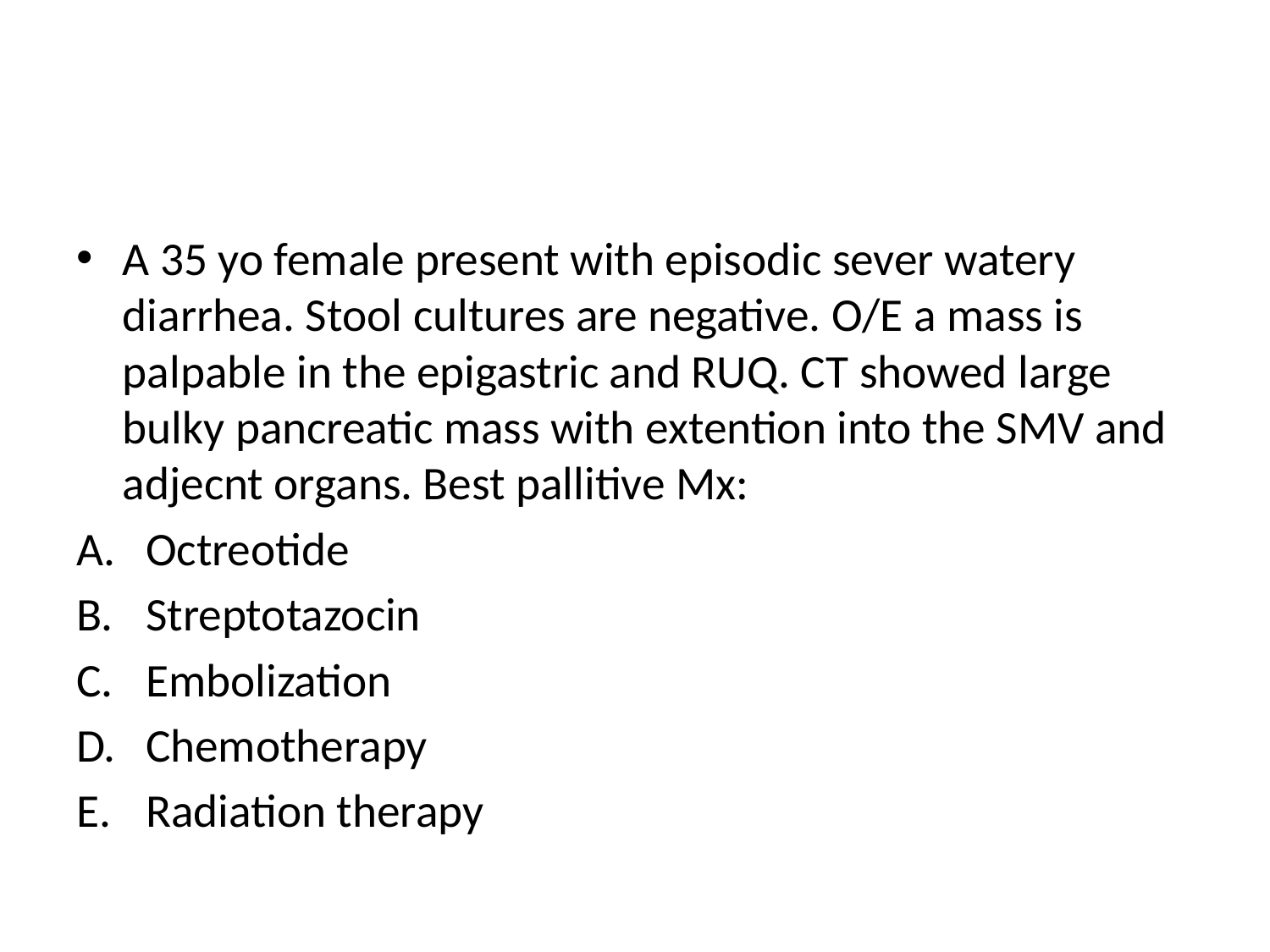

#
A 35 yo female present with episodic sever watery diarrhea. Stool cultures are negative. O/E a mass is palpable in the epigastric and RUQ. CT showed large bulky pancreatic mass with extention into the SMV and adjecnt organs. Best pallitive Mx:
Octreotide
Streptotazocin
Embolization
Chemotherapy
Radiation therapy